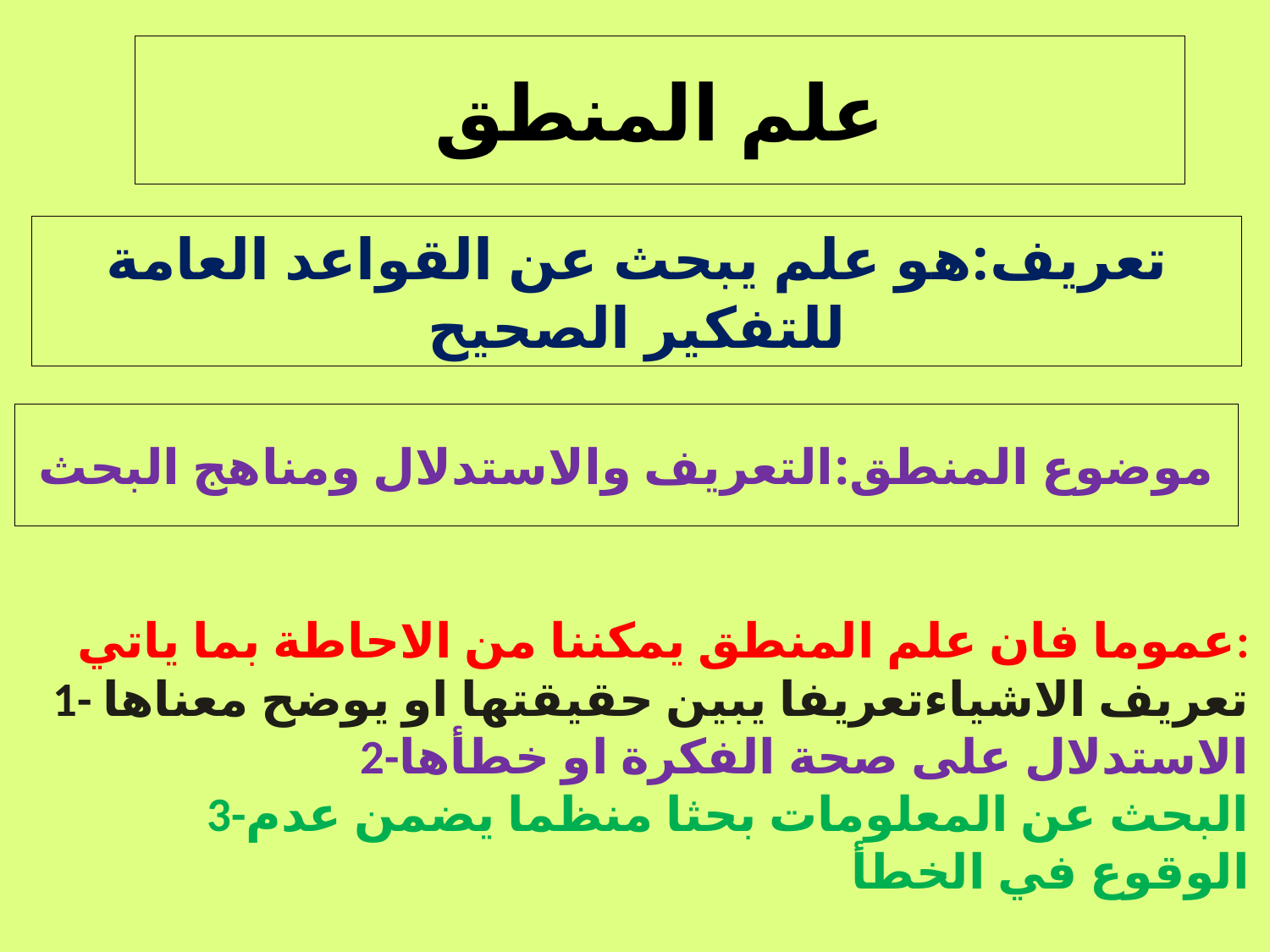

علم المنطق
تعريف:هو علم يبحث عن القواعد العامة للتفكير الصحيح
موضوع المنطق:التعريف والاستدلال ومناهج البحث

عموما فان علم المنطق يمكننا من الاحاطة بما ياتي:
1- تعريف الاشياءتعريفا يبين حقيقتها او يوضح معناها
2-الاستدلال على صحة الفكرة او خطأها
3-البحث عن المعلومات بحثا منظما يضمن عدم الوقوع في الخطأ